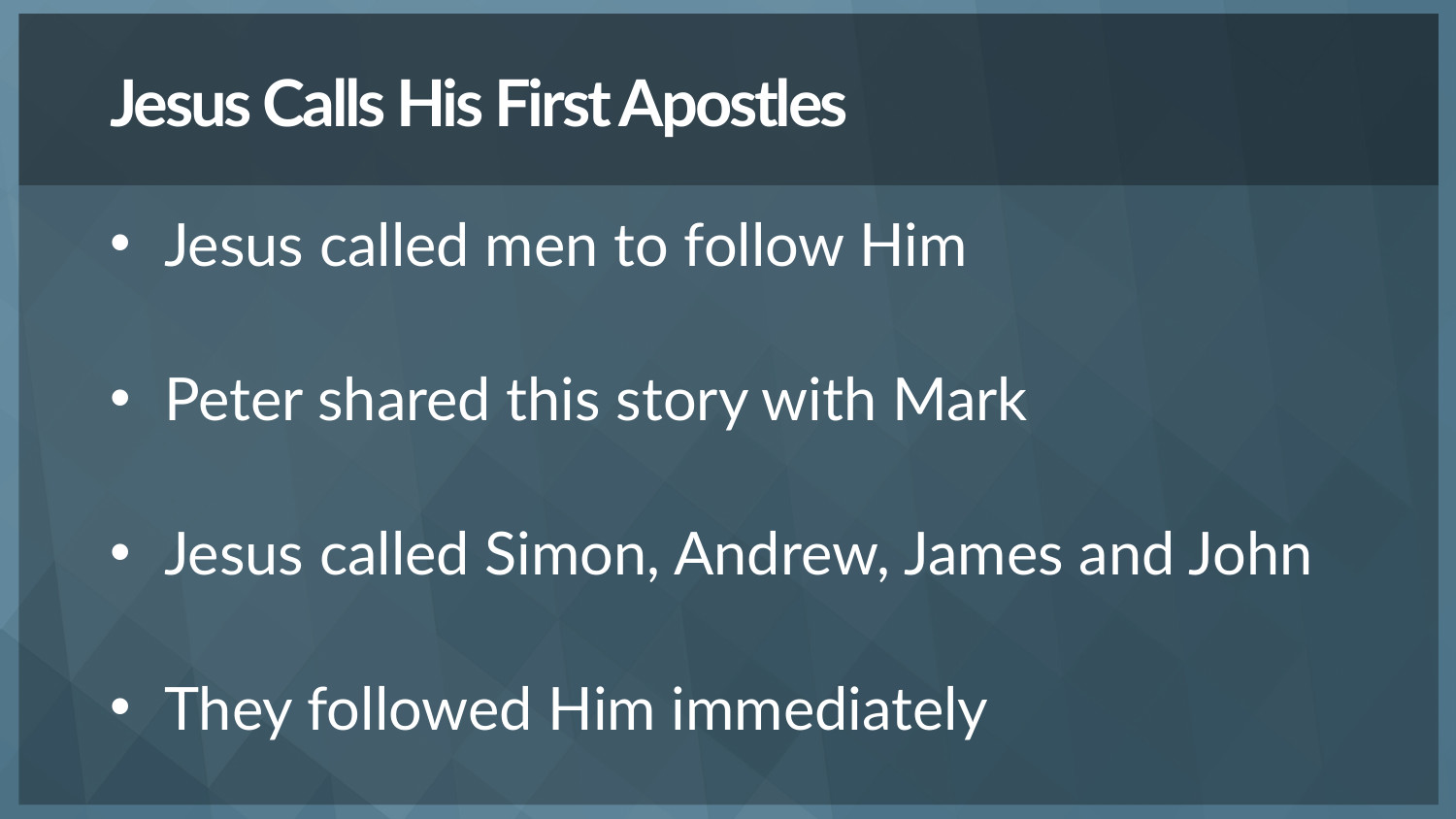

# Jesus Calls His First Apostles
Jesus called men to follow Him
Peter shared this story with Mark
Jesus called Simon, Andrew, James and John
They followed Him immediately